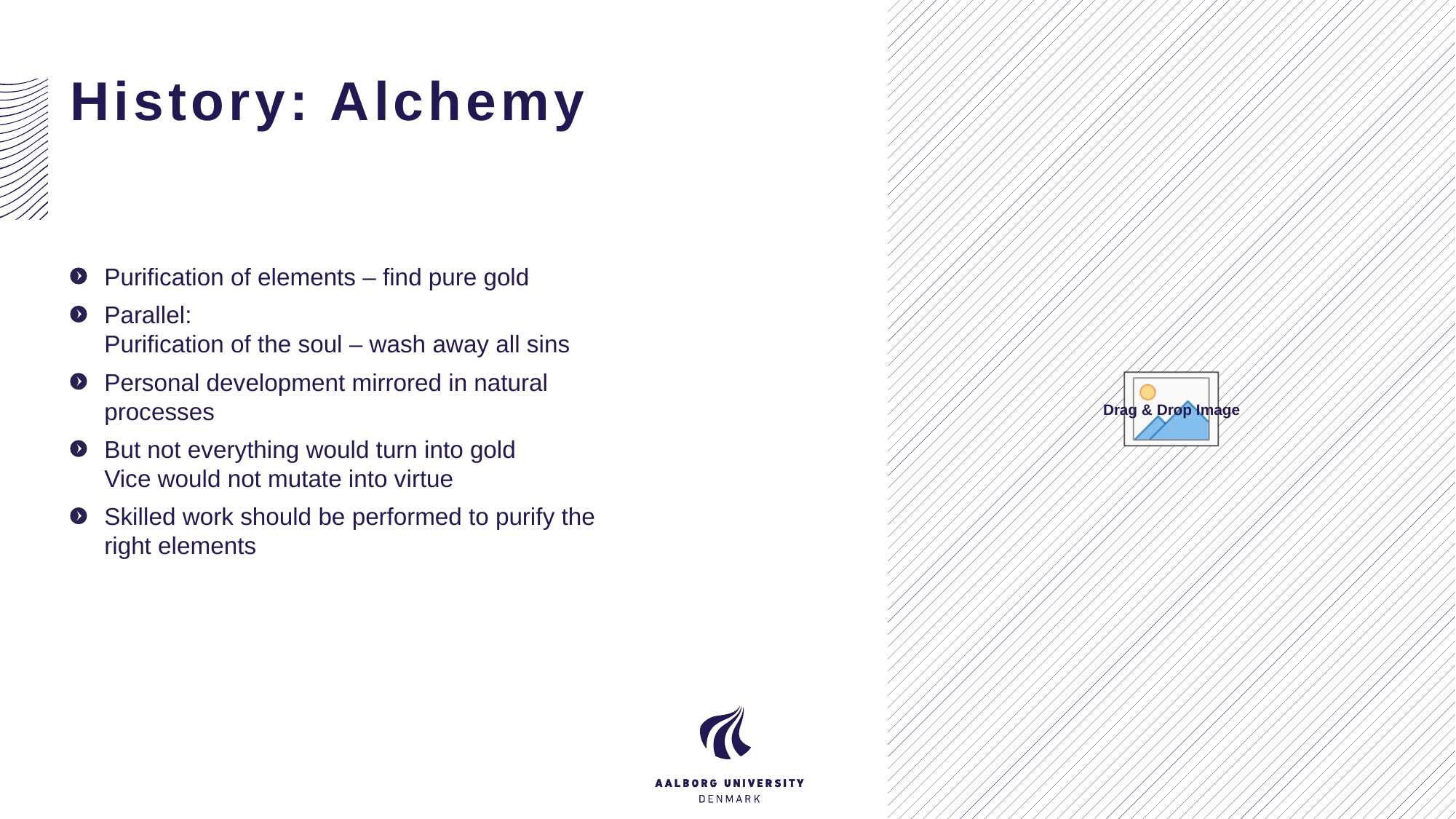

# History: Alchemy
5
Purification of elements – find pure gold
Parallel:
Purification of the soul – wash away all sins
Personal development mirrored in natural processes
But not everything would turn into gold
Vice would not mutate into virtue
Skilled work should be performed to purify the right elements